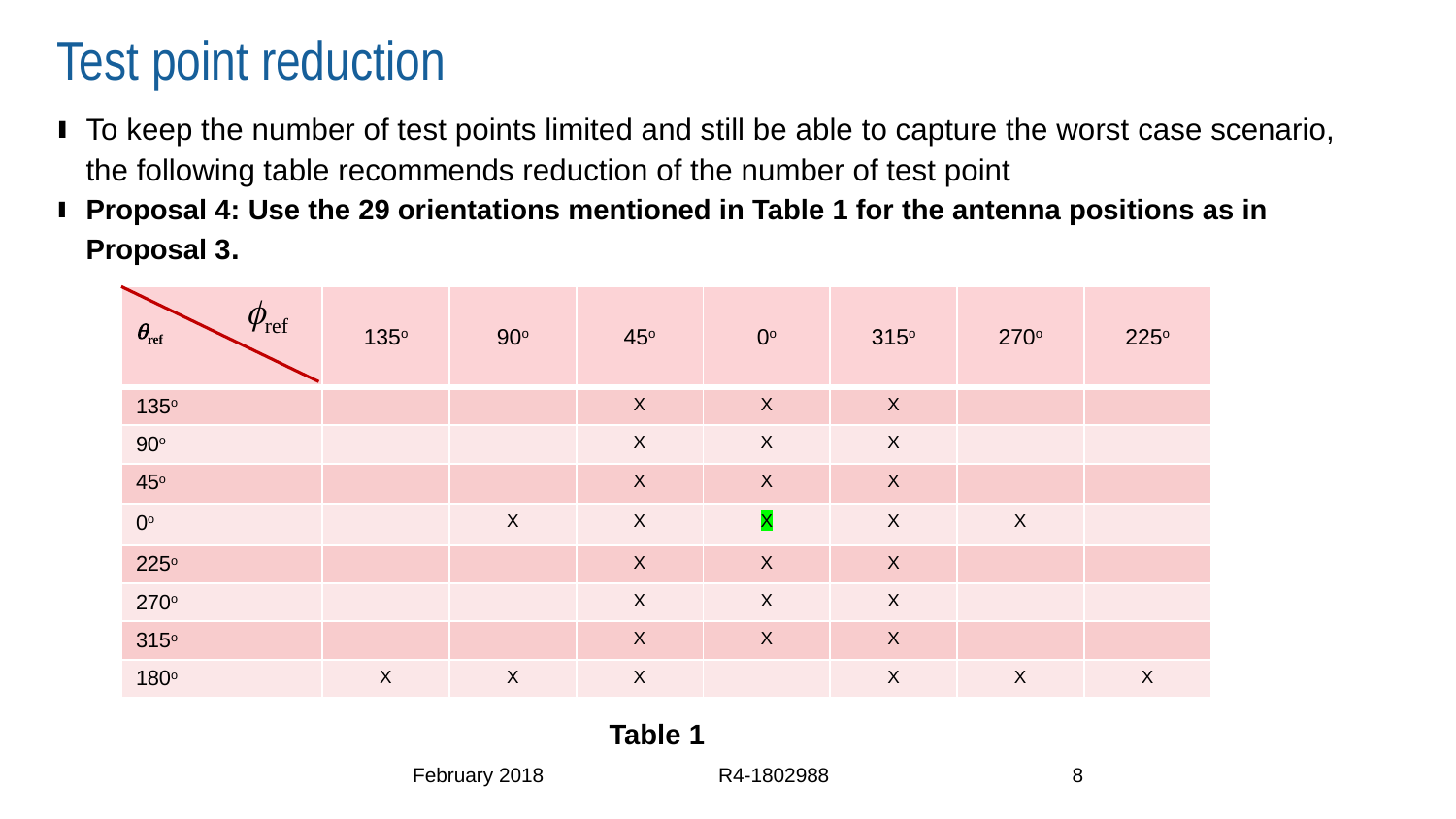

# Test point reduction
To keep the number of test points limited and still be able to capture the worst case scenario, the following table recommends reduction of the number of test point
Proposal 4: Use the 29 orientations mentioned in Table 1 for the antenna positions as in Proposal 3.
φref
| θref | 135o | 90o | 45o | 0o | 315o | 270o | 225o |
| --- | --- | --- | --- | --- | --- | --- | --- |
| 135o |  |  | X | X | X |  |  |
| 90o |  |  | X | X | X |  |  |
| 45o |  |  | X | X | X |  |  |
| 0o |  | X | X | X | X | X |  |
| 225o |  |  | X | X | X |  |  |
| 270o |  |  | X | X | X |  |  |
| 315o |  |  | X | X | X |  |  |
| 180o | X | X | X |  | X | X | X |
Table 1
February 2018
R4-1802988
8